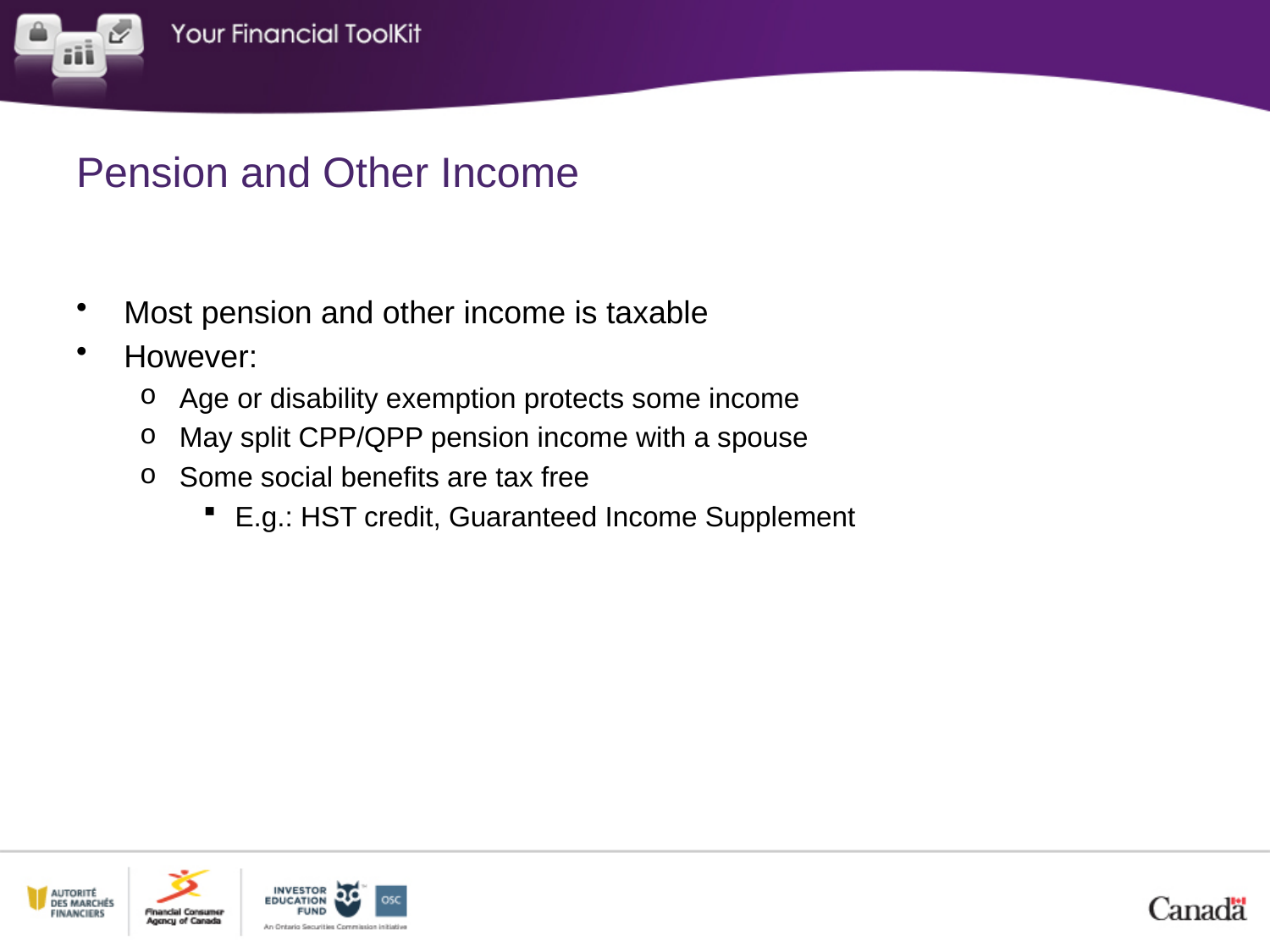

# Pension and Other Income
Most pension and other income is taxable
However:
Age or disability exemption protects some income
May split CPP/QPP pension income with a spouse
Some social benefits are tax free
E.g.: HST credit, Guaranteed Income Supplement